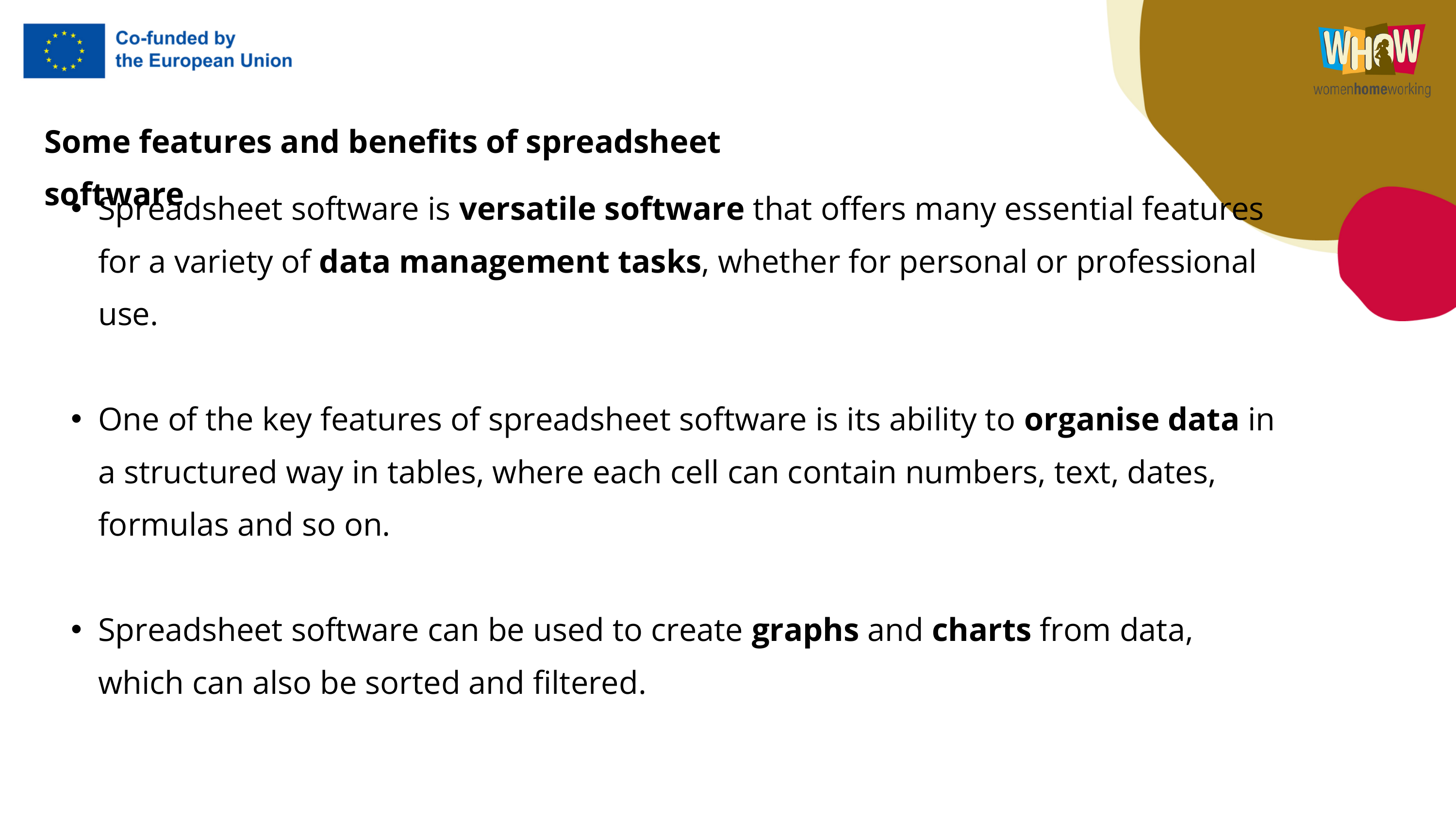

Some features and benefits of spreadsheet software
Spreadsheet software is versatile software that offers many essential features for a variety of data management tasks, whether for personal or professional use.

One of the key features of spreadsheet software is its ability to organise data in a structured way in tables, where each cell can contain numbers, text, dates, formulas and so on.

Spreadsheet software can be used to create graphs and charts from data, which can also be sorted and filtered.